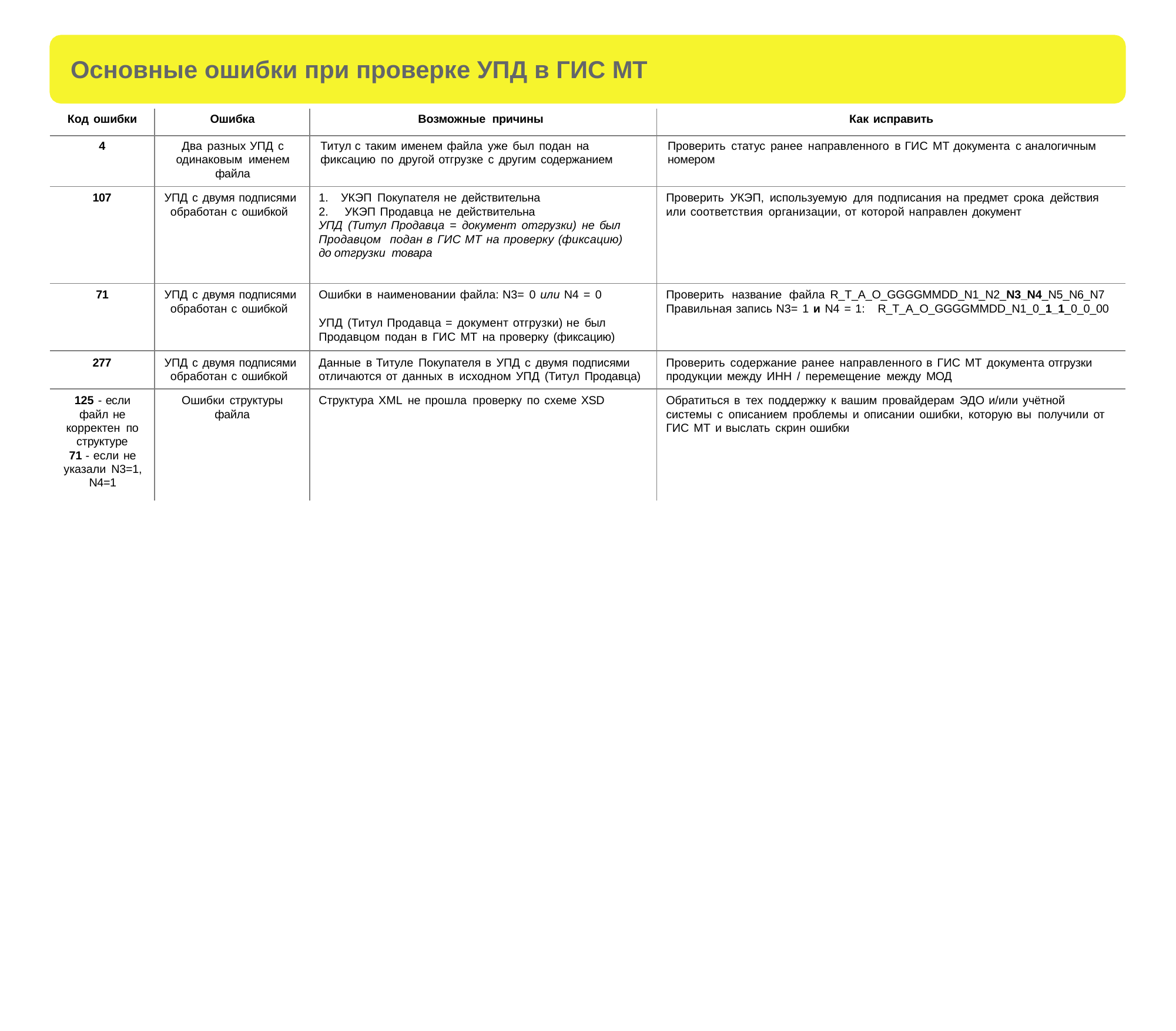

# Основные ошибки при проверке УПД в ГИС МТ
| Код ошибки | Ошибка | Возможные причины | Как исправить |
| --- | --- | --- | --- |
| 4 | Два разных УПД с одинаковым именем файла | Титул с таким именем файла уже был подан на фиксацию по другой отгрузке с другим содержанием | Проверить статус ранее направленного в ГИС МТ документа с аналогичным номером |
| 107 | УПД с двумя подписями обработан с ошибкой | УКЭП Покупателя не действительна УКЭП Продавца не действительна УПД (Титул Продавца = документ отгрузки) не был Продавцом подан в ГИС МТ на проверку (фиксацию) до отгрузки товара | Проверить УКЭП, используемую для подписания на предмет срока действия или соответствия организации, от которой направлен документ |
| 71 | УПД с двумя подписями обработан с ошибкой | Ошибки в наименовании файла: N3= 0 или N4 = 0 УПД (Титул Продавца = документ отгрузки) не был Продавцом подан в ГИС МТ на проверку (фиксацию) | Проверить название файла R\_T\_A\_O\_GGGGMMDD\_N1\_N2\_N3\_N4\_N5\_N6\_N7 Правильная запись N3= 1 и N4 = 1: R\_T\_A\_O\_GGGGMMDD\_N1\_0\_1\_1\_0\_0\_00 |
| 277 | УПД с двумя подписями обработан с ошибкой | Данные в Титуле Покупателя в УПД с двумя подписями отличаются от данных в исходном УПД (Титул Продавца) | Проверить содержание ранее направленного в ГИС МТ документа отгрузки продукции между ИНН / перемещение между МОД |
| 125 - если файл не корректен по структуре 71 - если не указали N3=1, N4=1 | Ошибки структуры файла | Структура XML не прошла проверку по схеме XSD | Обратиться в тех поддержку к вашим провайдерам ЭДО и/или учётной системы с описанием проблемы и описании ошибки, которую вы получили от ГИС МТ и выслать скрин ошибки |